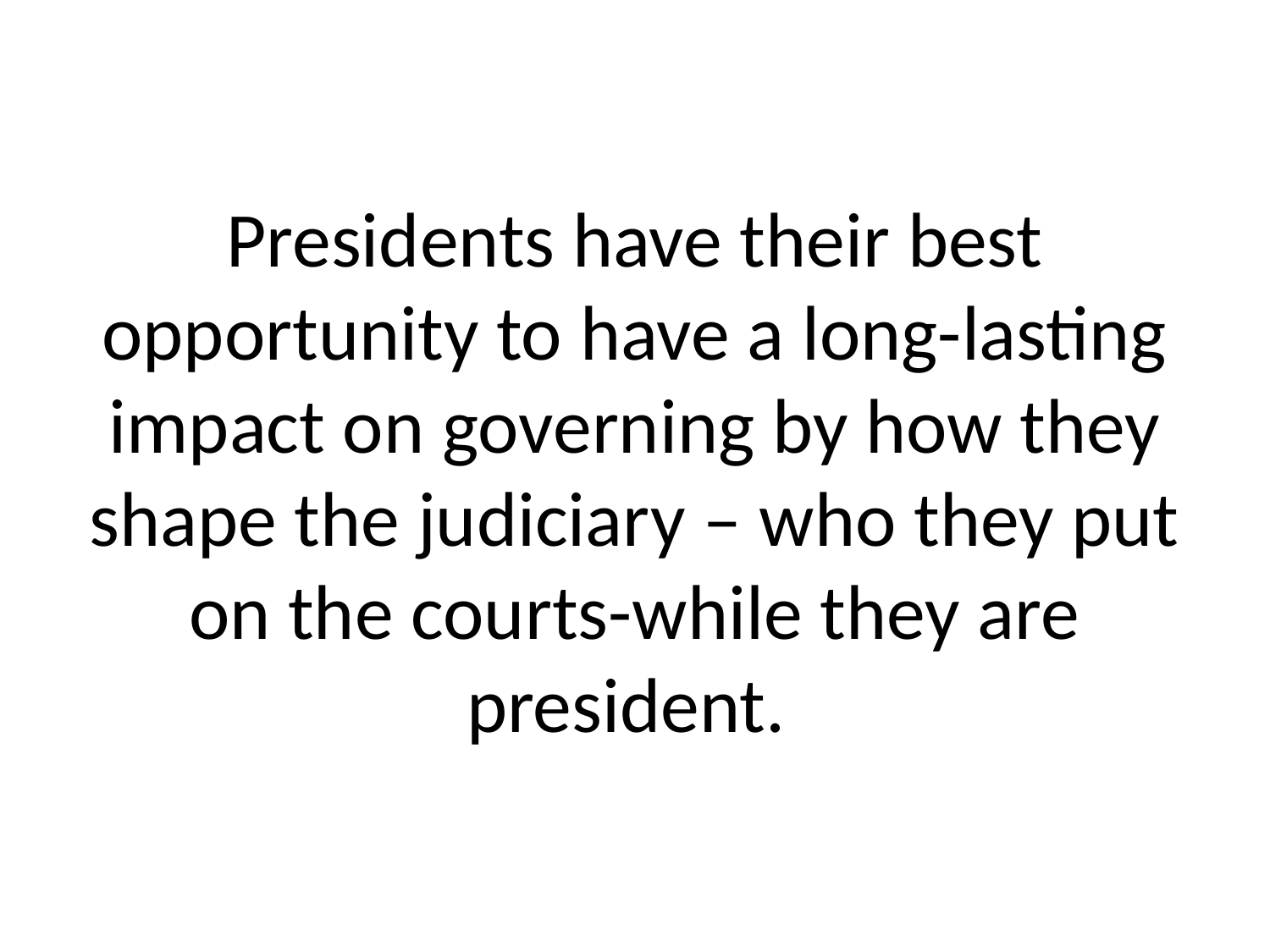

# Presidents have their best opportunity to have a long-lasting impact on governing by how they shape the judiciary – who they put on the courts-while they are president.